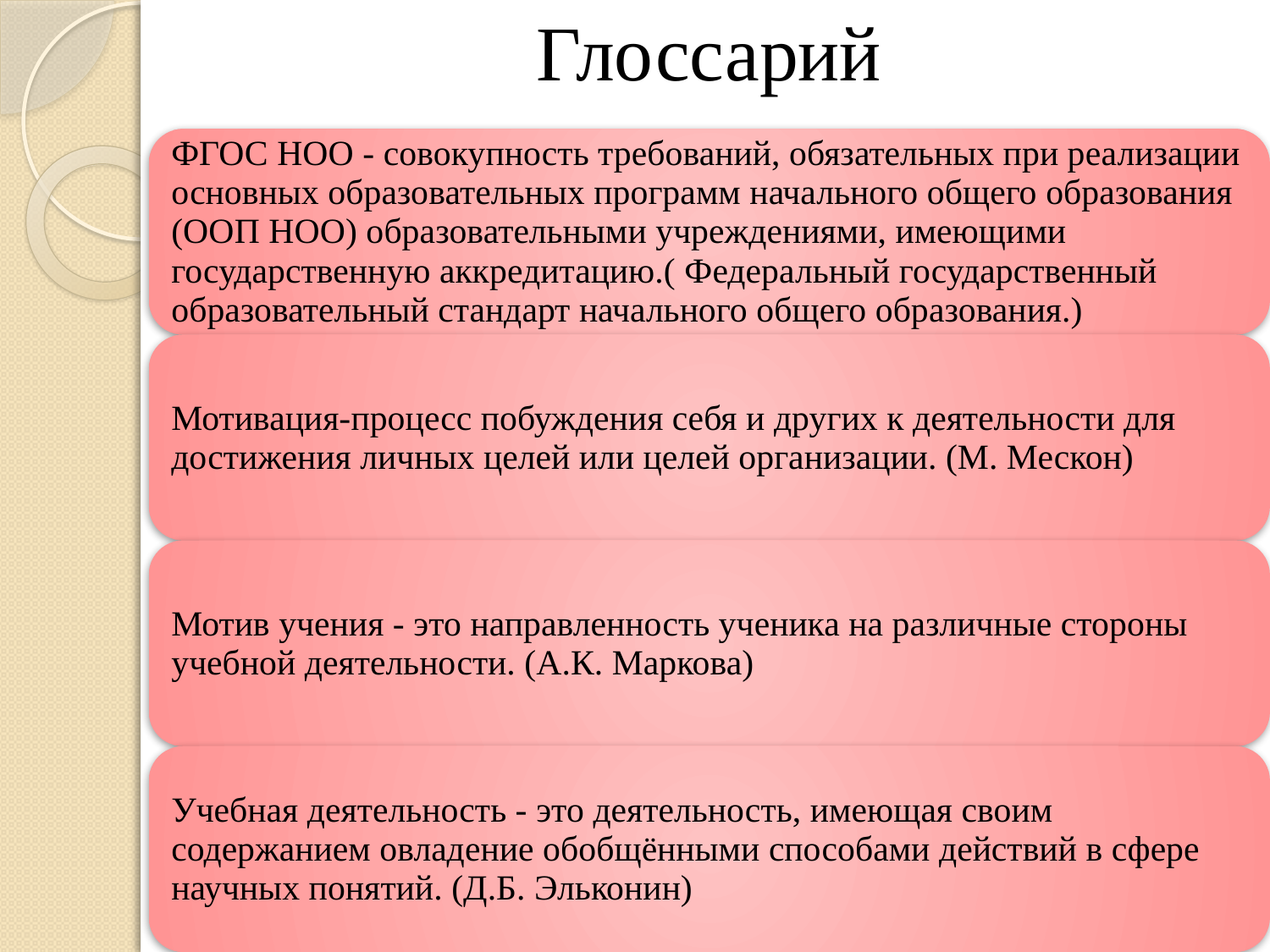

# Глоссарий
ФГОС НОО - совокупность требований, обязательных при реализации основных образовательных программ начального общего образования (ООП НОО) образовательными учреждениями, имеющими государственную аккредитацию.( Федеральный государственный образовательный стандарт начального общего образования.)
Мотивация-процесс побуждения себя и других к деятельности для достижения личных целей или целей организации. (М. Мескон)
Мотив учения - это направленность ученика на различные стороны учебной деятельности. (А.К. Маркова)
Учебная деятельность - это деятельность, имеющая своим содержанием овладение обобщёнными способами действий в сфере научных понятий. (Д.Б. Эльконин)